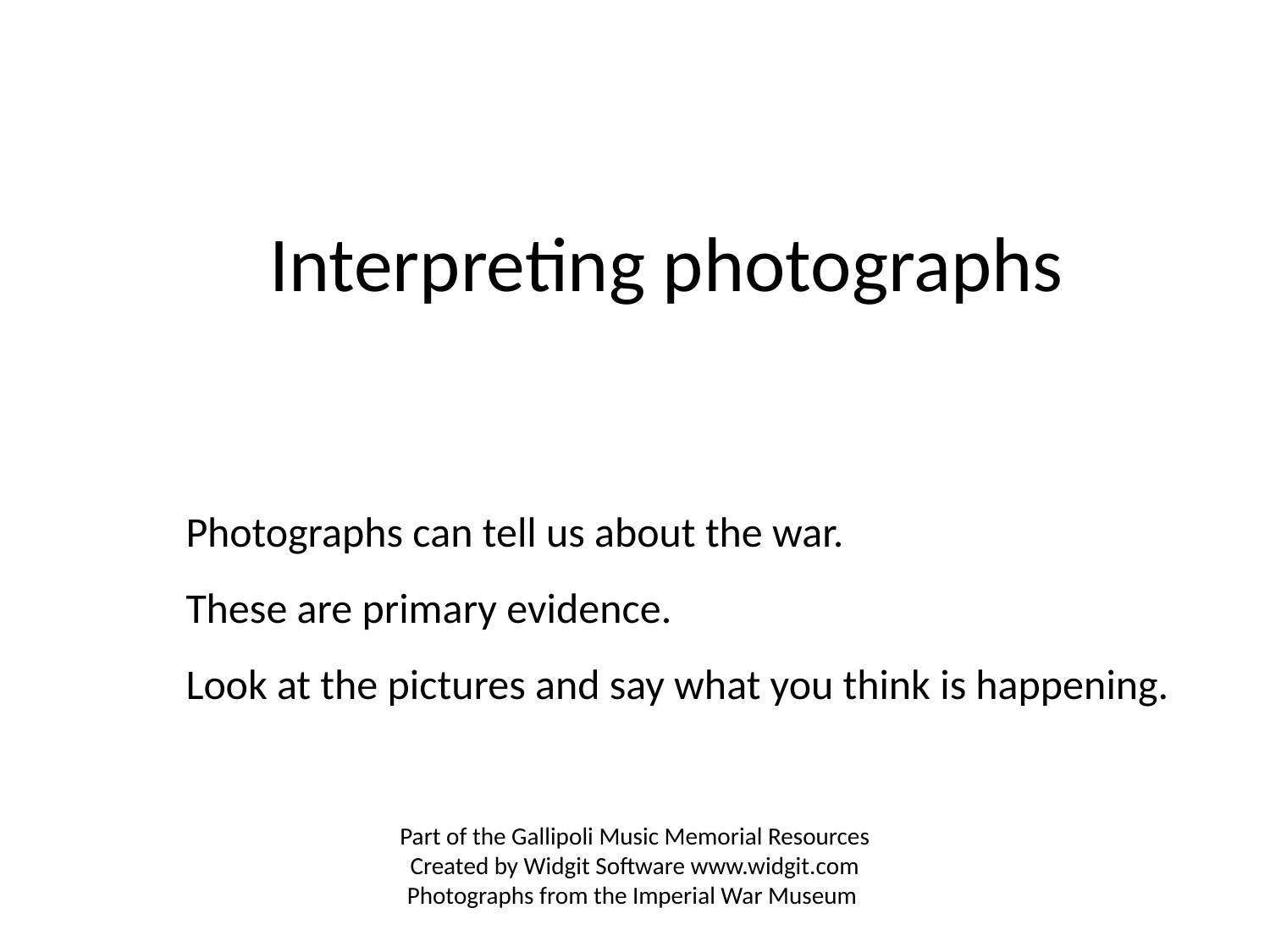

# Interpreting photographs
Photographs can tell us about the war.
These are primary evidence.
Look at the pictures and say what you think is happening.
Part of the Gallipoli Music Memorial Resources
Created by Widgit Software www.widgit.com
Photographs from the Imperial War Museum